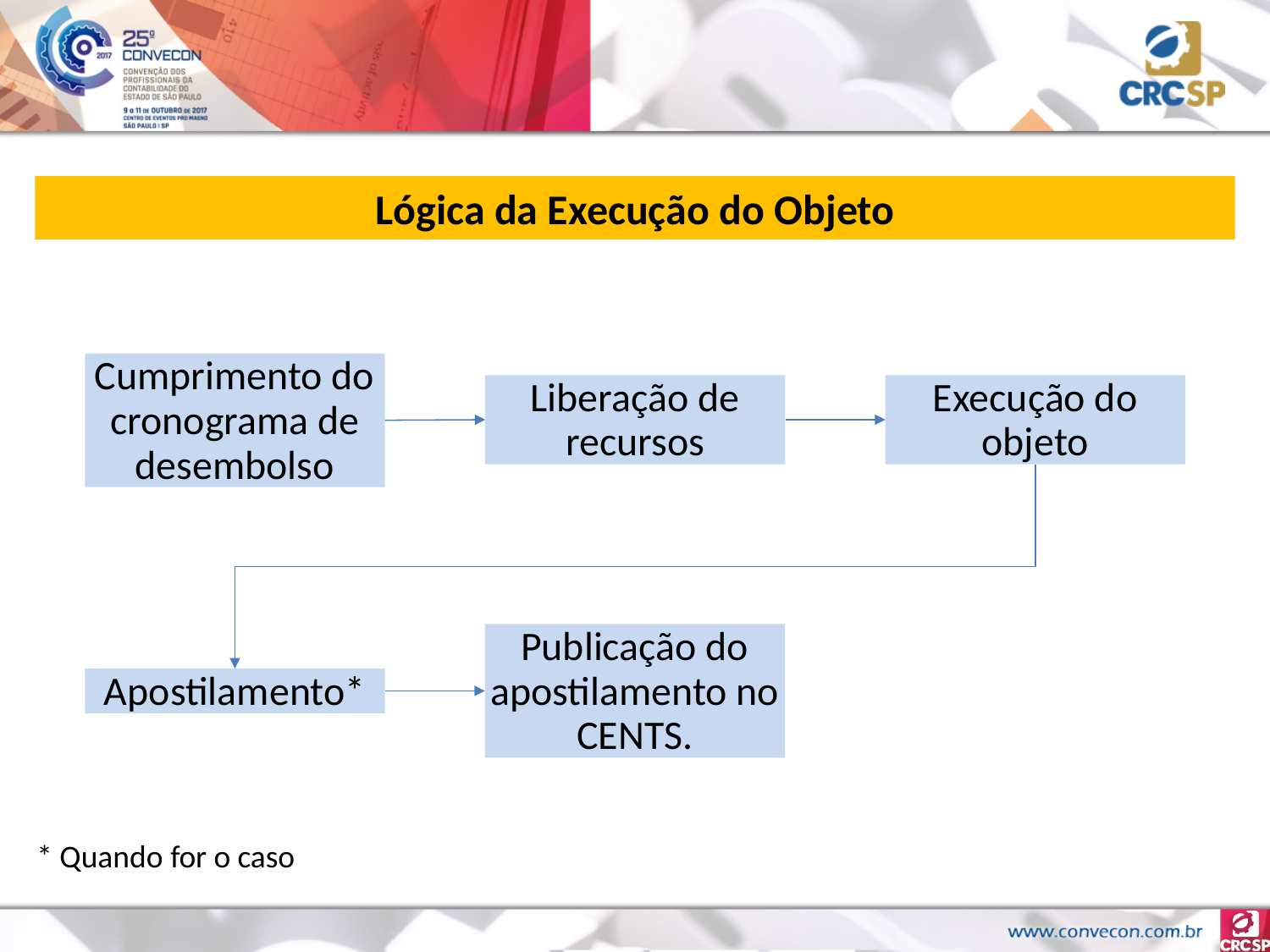

Lógica da Execução do Objeto
Liberação de recursos
Execução do objeto
Cumprimento do cronograma de desembolso
Apostilamento*
Publicação do apostilamento no CENTS.
* Quando for o caso